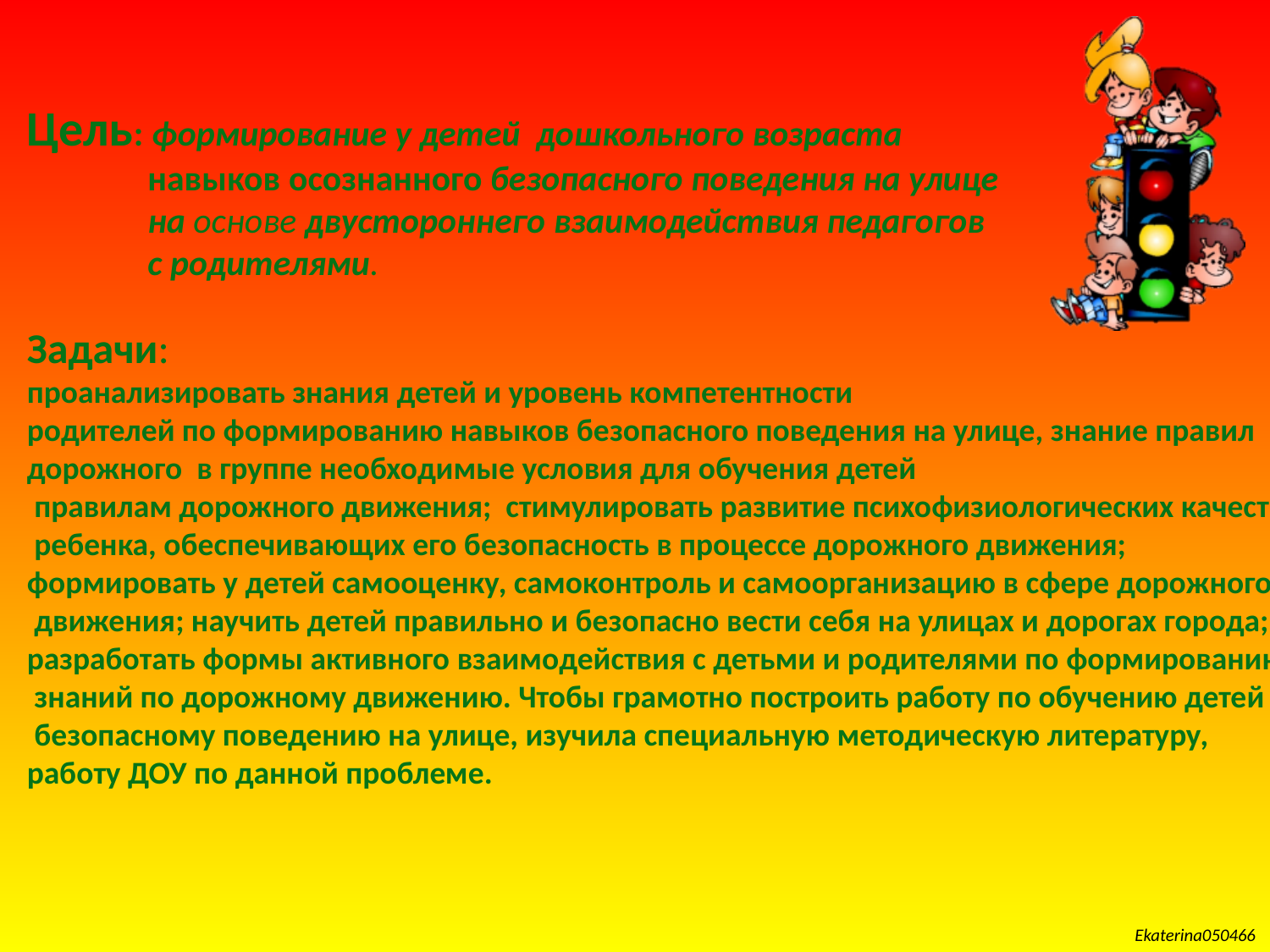

Цель: формирование у детей  дошкольного возраста
               навыков осознанного безопасного поведения на улице
               на основе двустороннего взаимодействия педагогов
               с родителями.

Задачи:
проанализировать знания детей и уровень компетентности
родителей по формированию навыков безопасного поведения на улице, знание правил
дорожного  в группе необходимые условия для обучения детей
 правилам дорожного движения;  стимулировать развитие психофизиологических качеств
 ребенка, обеспечивающих его безопасность в процессе дорожного движения;
формировать у детей самооценку, самоконтроль и самоорганизацию в сфере дорожного
 движения; научить детей правильно и безопасно вести себя на улицах и дорогах города;
разработать формы активного взаимодействия с детьми и родителями по формированию
 знаний по дорожному движению. Чтобы грамотно построить работу по обучению детей
 безопасному поведению на улице, изучила специальную методическую литературу,
работу ДОУ по данной проблеме.